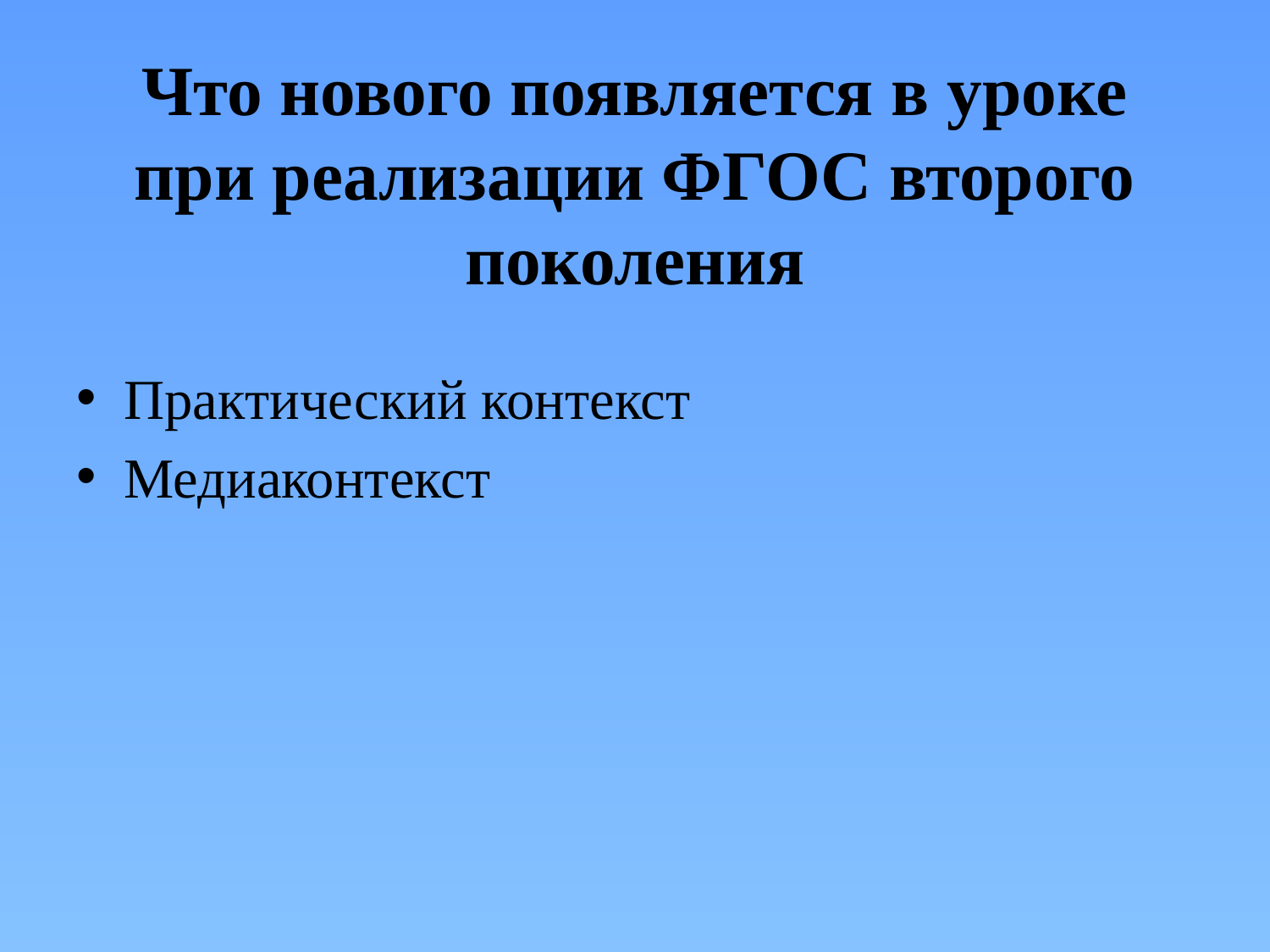

# Что нового появляется в уроке при реализации ФГОС второго поколения
Практический контекст
Медиаконтекст